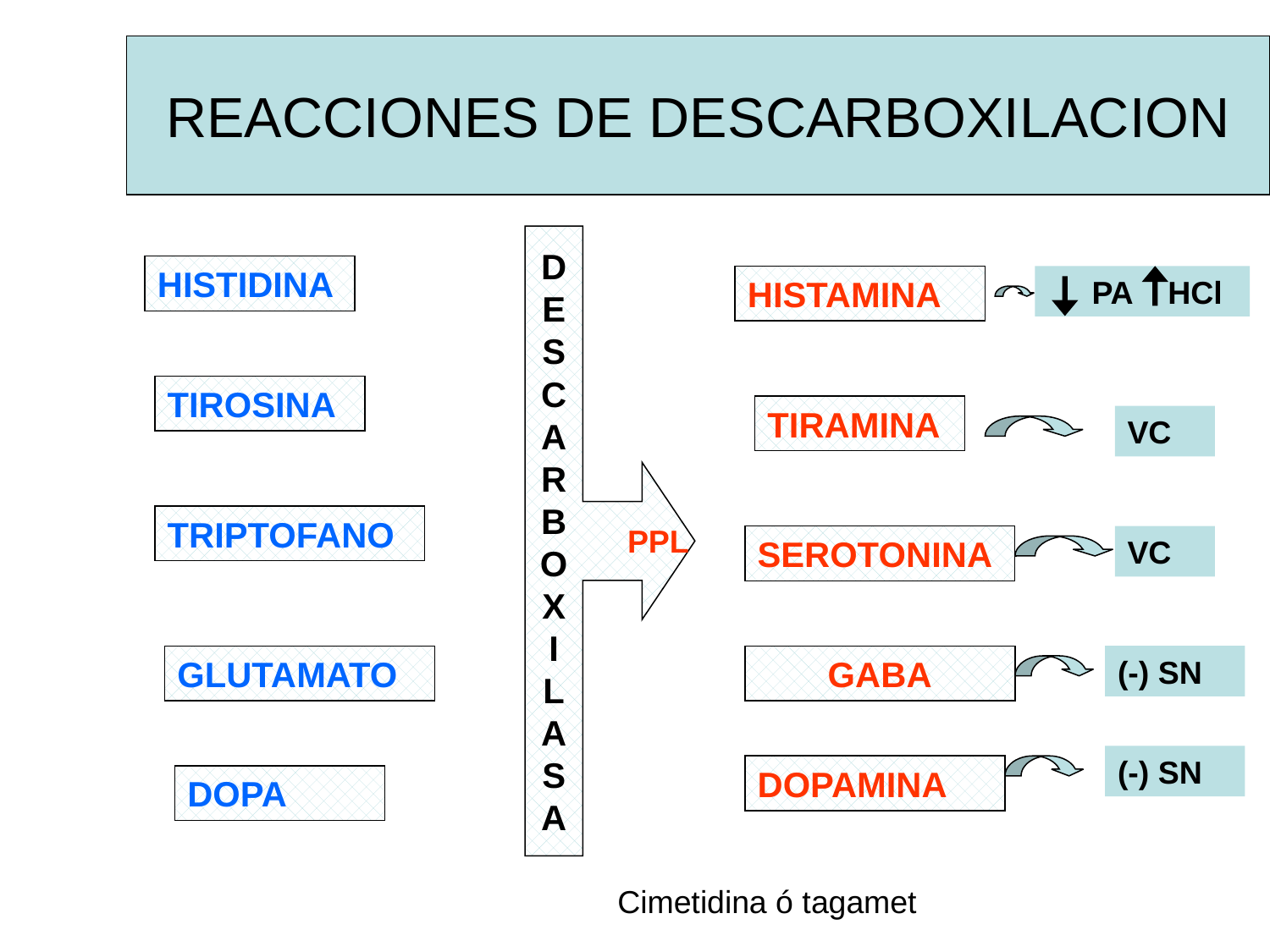

REACCIONES DE DESCARBOXILACION

D
E
S
C
A
R
B
O
X
I
L
A
S
A

HISTIDINA
HISTAMINA
     PA    HCl

TIROSINA
TIRAMINA
VC

TRIPTOFANO
PPL
SEROTONINA
VC

GLUTAMATO
GABA
(-) SN

(-) SN
DOPAMINA

DOPA
Cimetidina ó tagamet